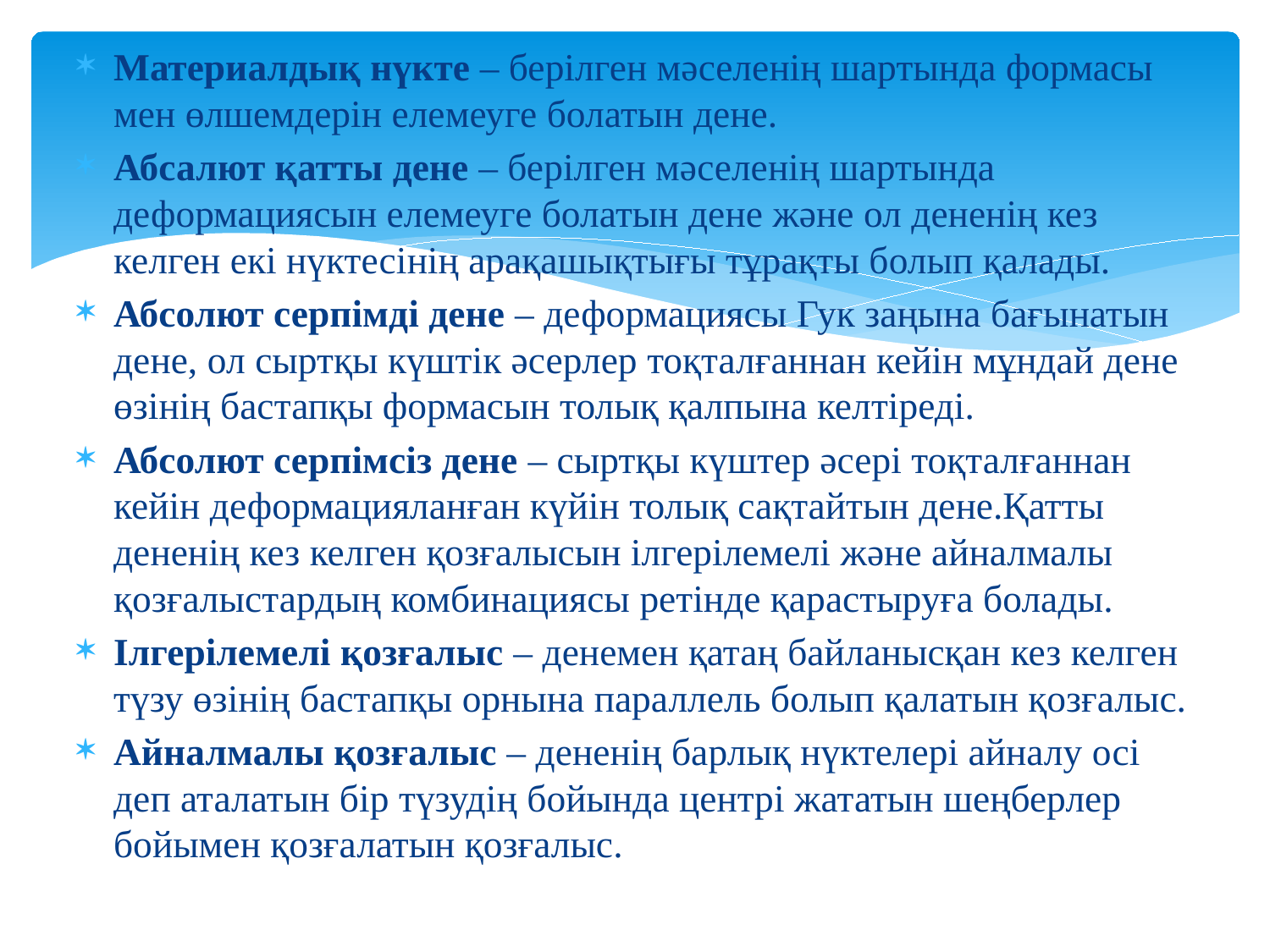

Материалдық нүкте – берілген мәселенің шартында формасы мен өлшемдерін елемеуге болатын дене.
Абсалют қатты дене – берілген мәселенің шартында деформациясын елемеуге болатын дене және ол дененің кез келген екі нүктесінің арақашықтығы тұрақты болып қалады.
Абсолют серпімді дене – деформациясы Гук заңына бағынатын дене, ол сыртқы күштік әсерлер тоқталғаннан кейін мұндай дене өзінің бастапқы формасын толық қалпына келтіреді.
Абсолют серпімсіз дене – сыртқы күштер әсері тоқталғаннан кейін деформацияланған күйін толық сақтайтын дене.Қатты дененің кез келген қозғалысын ілгерілемелі және айналмалы қозғалыстардың комбинациясы ретінде қарастыруға болады.
Ілгерілемелі қозғалыс – денемен қатаң байланысқан кез келген түзу өзінің бастапқы орнына параллель болып қалатын қозғалыс.
Айналмалы қозғалыс – дененің барлық нүктелері айналу осі деп аталатын бір түзудің бойында центрі жататын шеңберлер  бойымен қозғалатын қозғалыс.